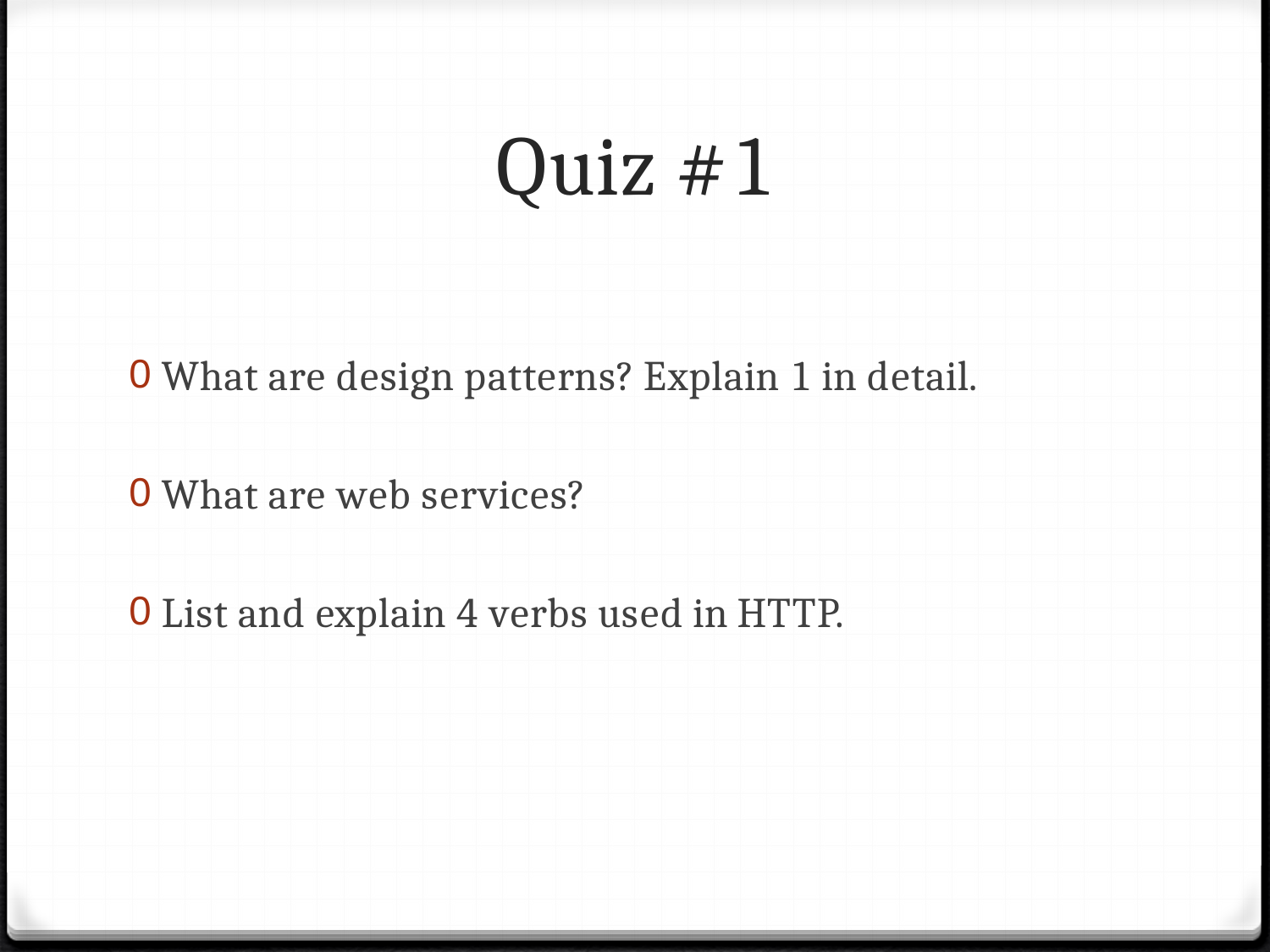

# Quiz #1

What are design patterns? Explain 1 in detail.

What are web services?

List and explain 4 verbs used in HTTP.